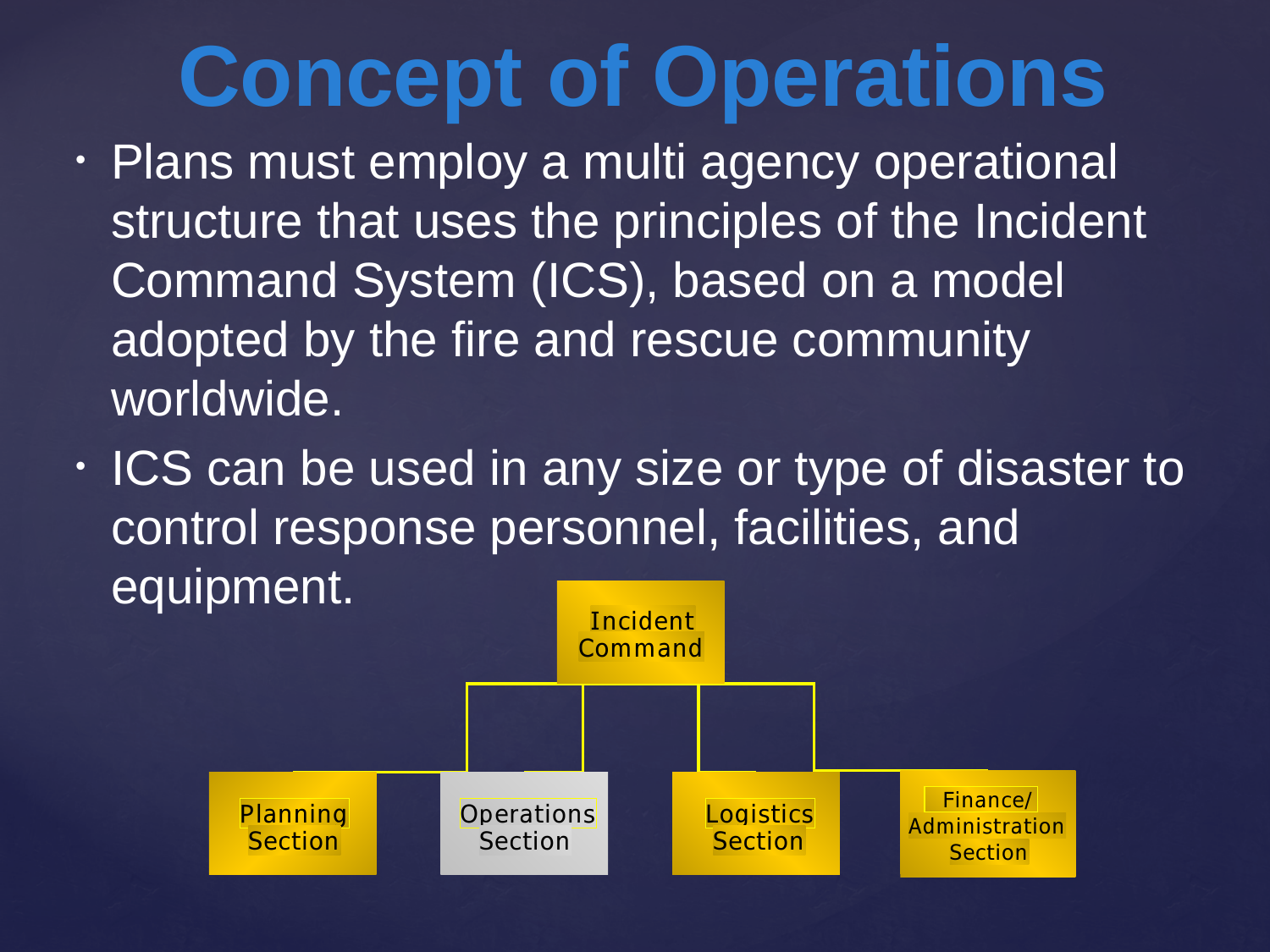

# Concept of Operations
Plans must employ a multi agency operational structure that uses the principles of the Incident Command System (ICS), based on a model adopted by the fire and rescue community worldwide.
ICS can be used in any size or type of disaster to control response personnel, facilities, and equipment.

Incident
Command

Planning
Section

Operations
Section

Logistics
Section
   Finance/
Administration
Section